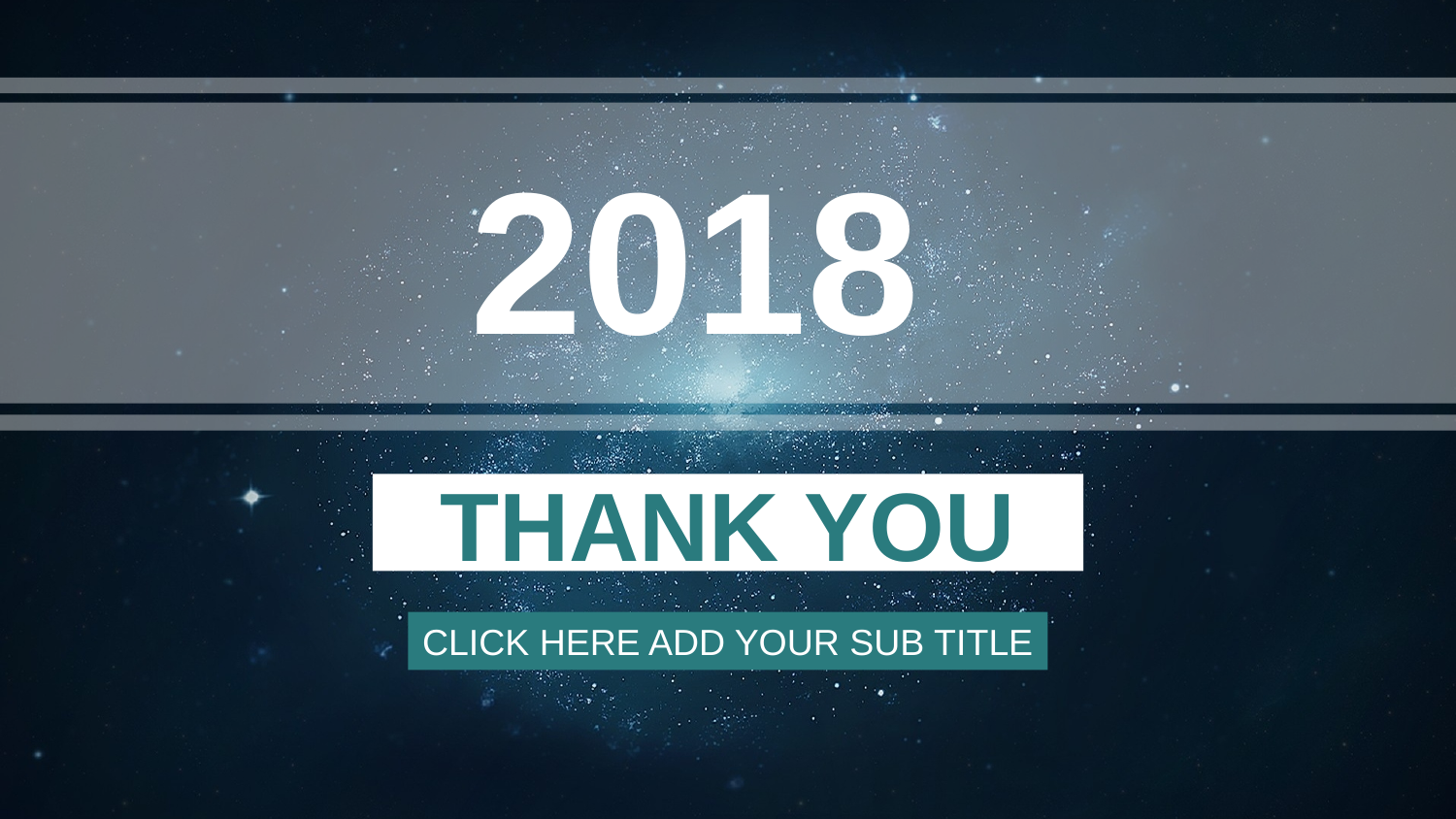

2018
THANK YOU
CLICK HERE ADD YOUR SUB TITLE